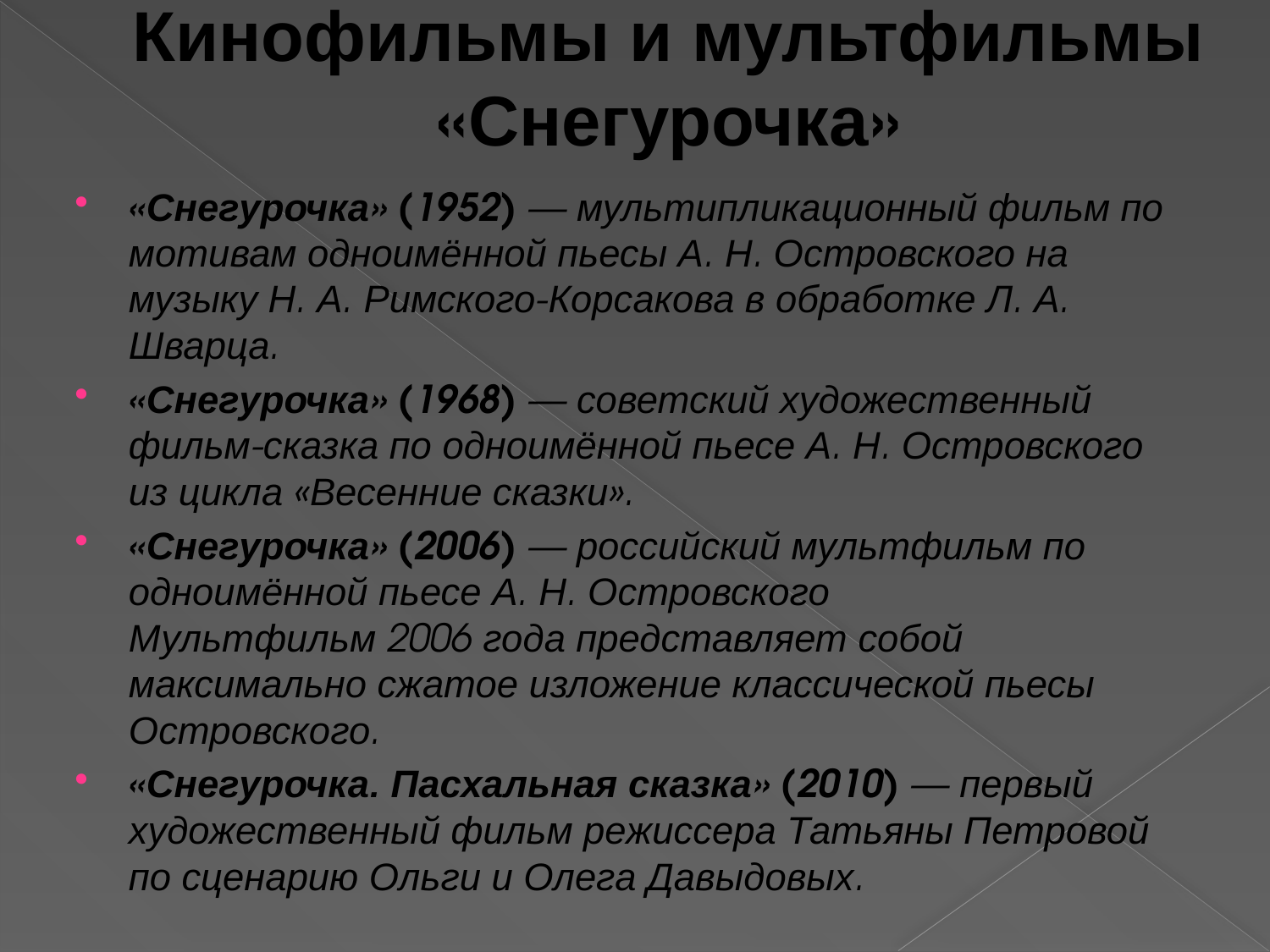

# Кинофильмы и мультфильмы «Снегурочка»
«Снегурочка» (1952) — мультипликационный фильм по мотивам одноимённой пьесы А. Н. Островского на музыку Н. А. Римского-Корсакова в обработке Л. А. Шварца.
«Снегурочка» (1968) — советский художественный фильм-сказка по одноимённой пьесе А. Н. Островского из цикла «Весенние сказки».
«Снегурочка» (2006) — российский мультфильм по одноимённой пьесе А. Н. Островского
Мультфильм 2006 года представляет собой максимально сжатое изложение классической пьесы Островского.
«Снегурочка. Пасхальная сказка» (2010) — первый художественный фильм режиссера Татьяны Петровой по сценарию Ольги и Олега Давыдовых.